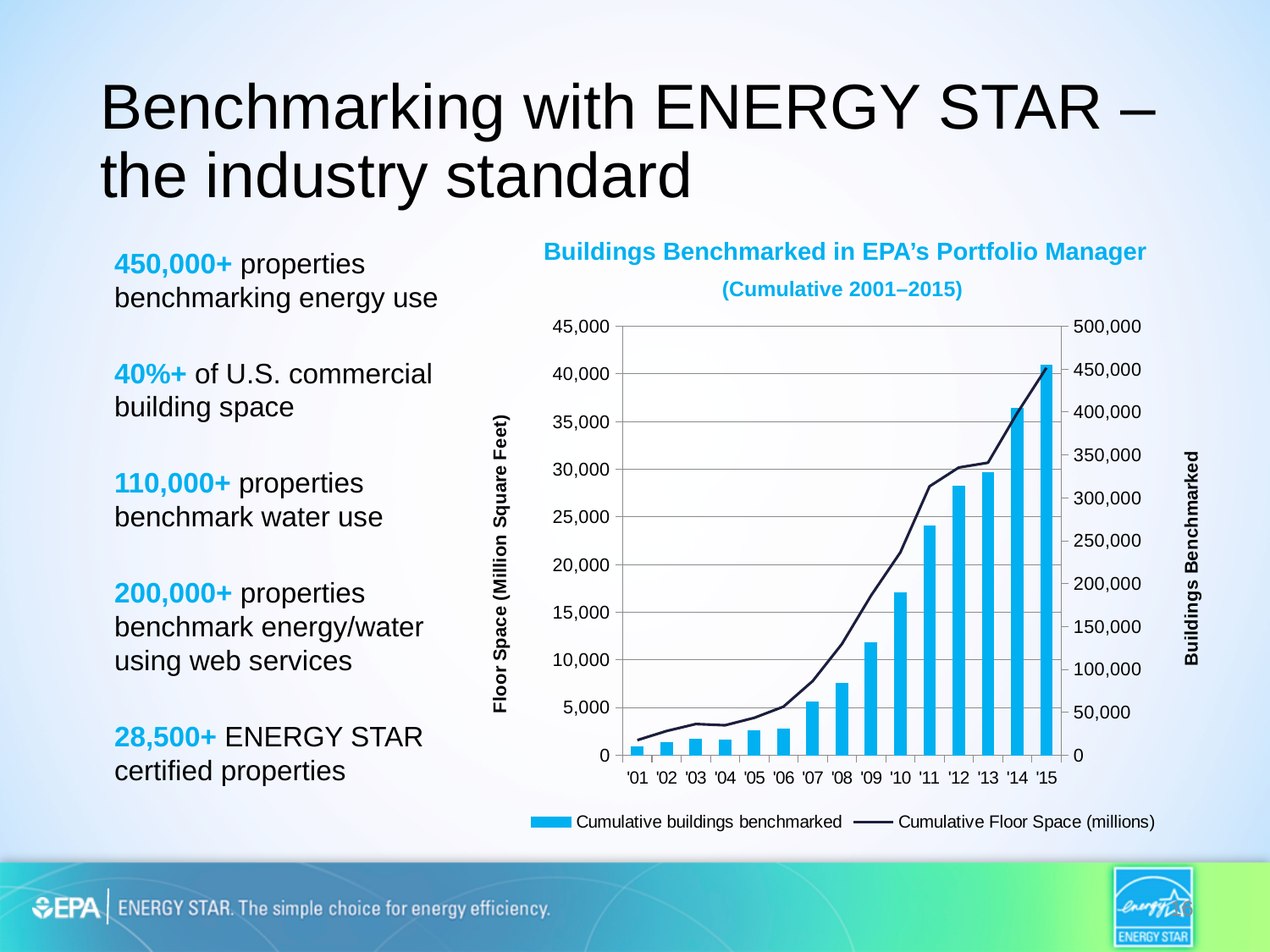

# Benchmarking with ENERGY STAR – the industry standard
Buildings Benchmarked in EPA’s Portfolio Manager
(Cumulative 2001–2015)
450,000+ properties benchmarking energy use
40%+ of U.S. commercial building space
110,000+ properties benchmark water use
200,000+ properties benchmark energy/water using web services
28,500+ ENERGY STAR certified properties

### Chart

| Category | Cumulative buildings benchmarked | Cumulative Floor Space (millions) |
|---|---|---|
| '01 | 10016.0 | 1579.0 |
| '02 | 14713.0 | 2536.0 |
| '03 | 18574.0 | 3268.0 |
| '04 | 17189.0 | 3139.0 |
| '05 | 28606.0 | 3919.0 |
| '06 | 30847.0 | 5090.0 |
| '07 | 62427.0 | 7776.0 |
| '08 | 83506.0 | 11664.0 |
| '09 | 131579.0 | 16756.0 |
| '10 | 188862.0 | 21284.0 |
| '11 | 267016.0 | 28212.0 |
| '12 | 313491.0 | 30187.0 |
| '13 | 329472.0 | 30692.0 |
| '14 | 404898.0 | 35898.0 |
| '15 | 454983.0 | 40648.0 |
16